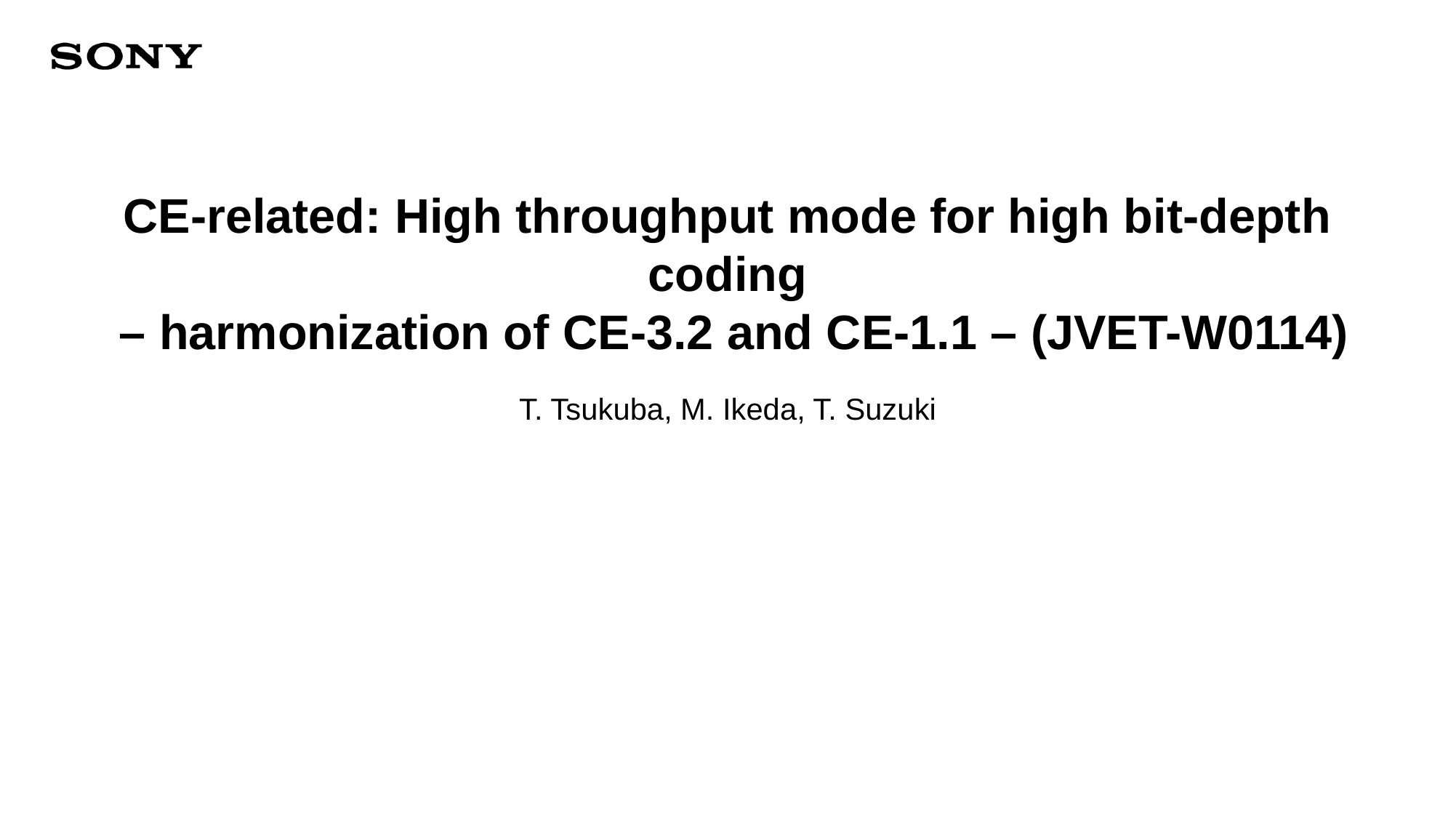

CE-related: High throughput mode for high bit-depth coding
 – harmonization of CE-3.2 and CE-1.1 – (JVET-W0114)
T. Tsukuba, M. Ikeda, T. Suzuki